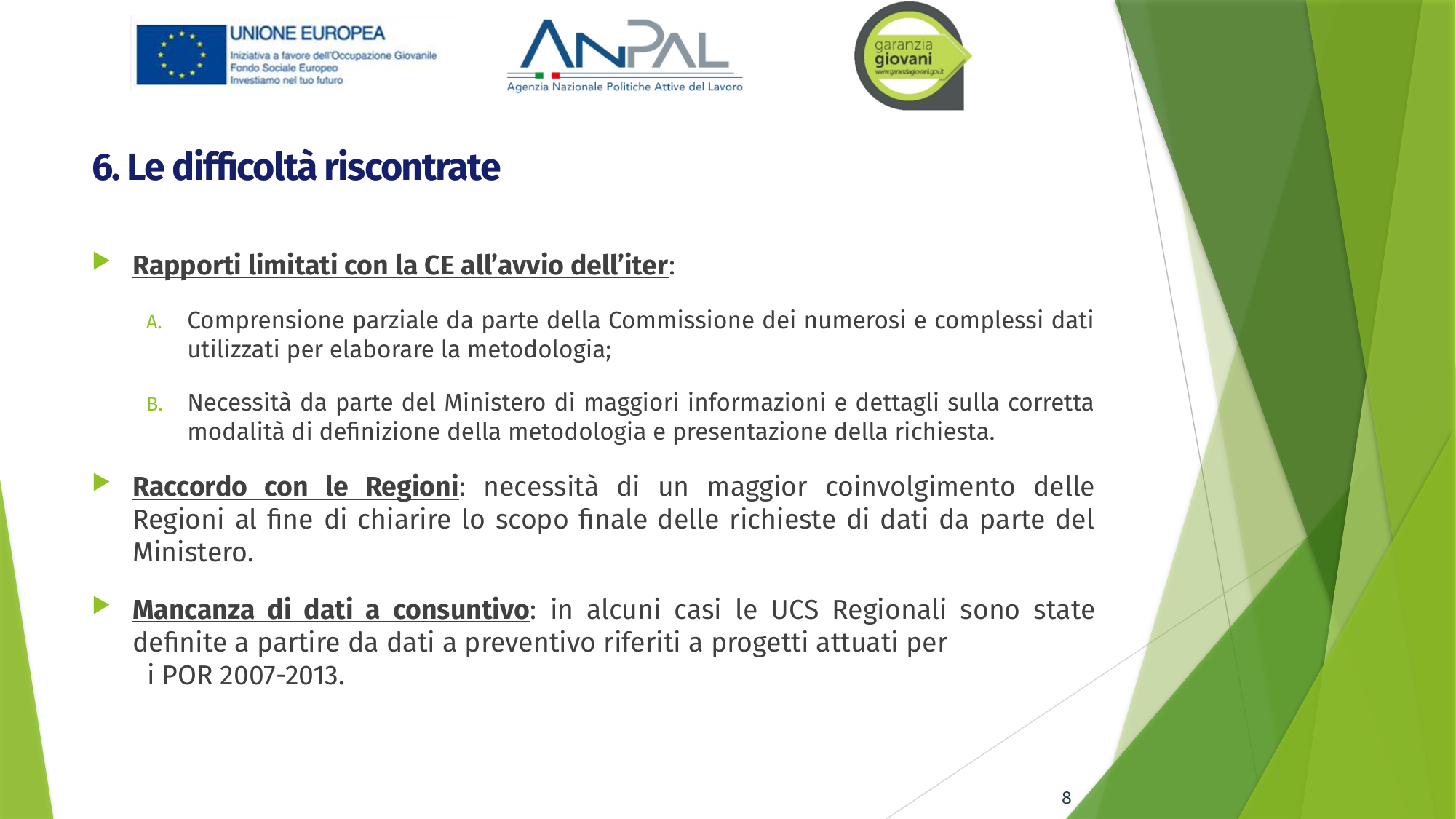

# 6. Le difficoltà riscontrate
Rapporti limitati con la CE all’avvio dell’iter:
Comprensione parziale da parte della Commissione dei numerosi e complessi dati utilizzati per elaborare la metodologia;
Necessità da parte del Ministero di maggiori informazioni e dettagli sulla corretta modalità di definizione della metodologia e presentazione della richiesta.
Raccordo con le Regioni: necessità di un maggior coinvolgimento delle Regioni al fine di chiarire lo scopo finale delle richieste di dati da parte del Ministero.
Mancanza di dati a consuntivo: in alcuni casi le UCS Regionali sono state definite a partire da dati a preventivo riferiti a progetti attuati per                       i POR 2007-2013.